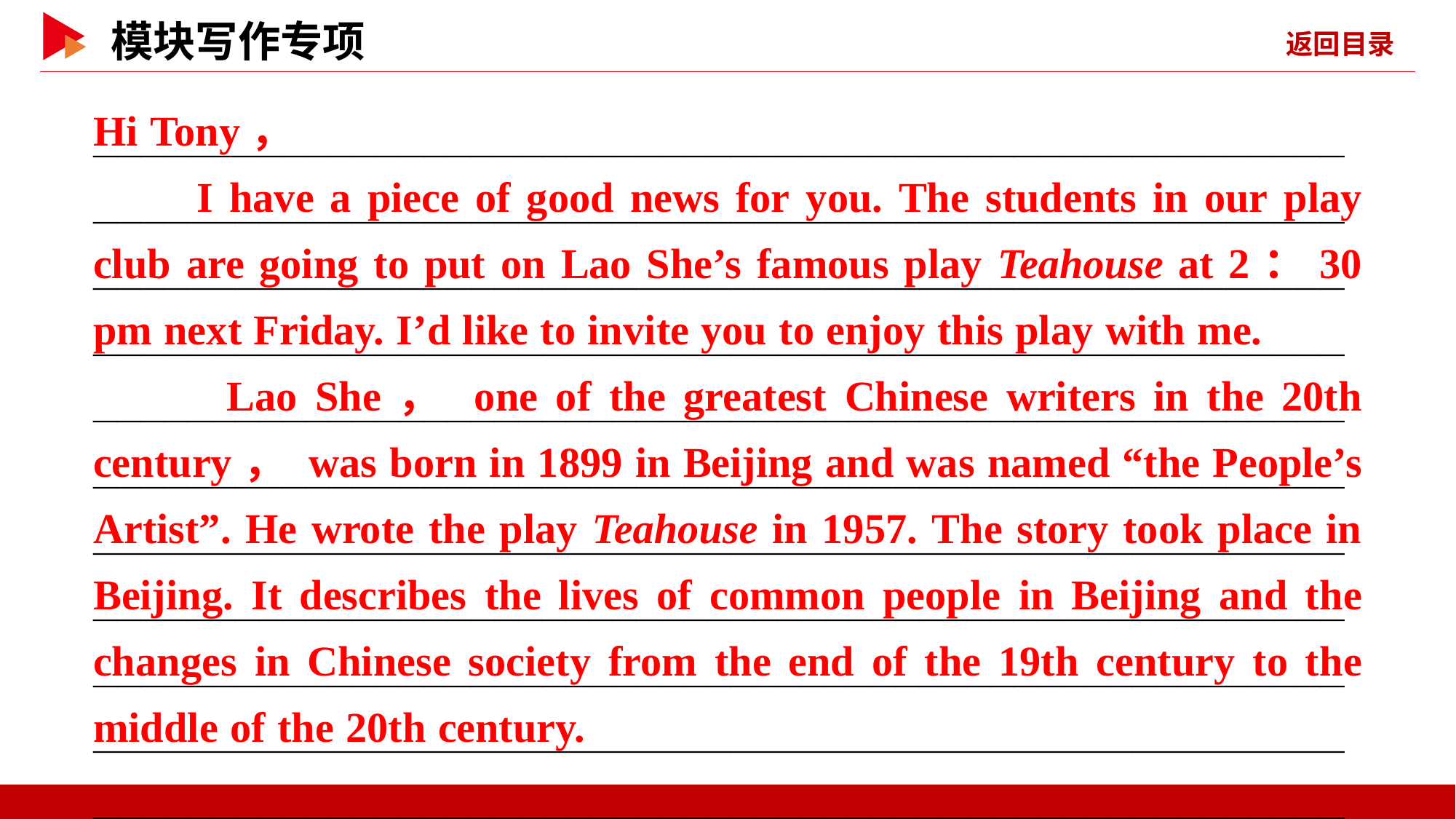

Hi Tony，
       I have a piece of good news for you. The students in our play club are going to put on Lao She’s famous play Teahouse at 2：30 pm next Friday. I’d like to invite you to enjoy this play with me.
        Lao She， one of the greatest Chinese writers in the 20th century， was born in 1899 in Beijing and was named “the People’s Artist”. He wrote the play Teahouse in 1957. The story took place in Beijing. It describes the lives of common people in Beijing and the changes in Chinese society from the end of the 19th century to the middle of the 20th century.
______________________________________________________________________________________________________________________________________________________________________________________________________________________________________________________________________________________________________________________________________________________________________________________________________________________________________________________________________________________________________________________________________________________________________________________________________________